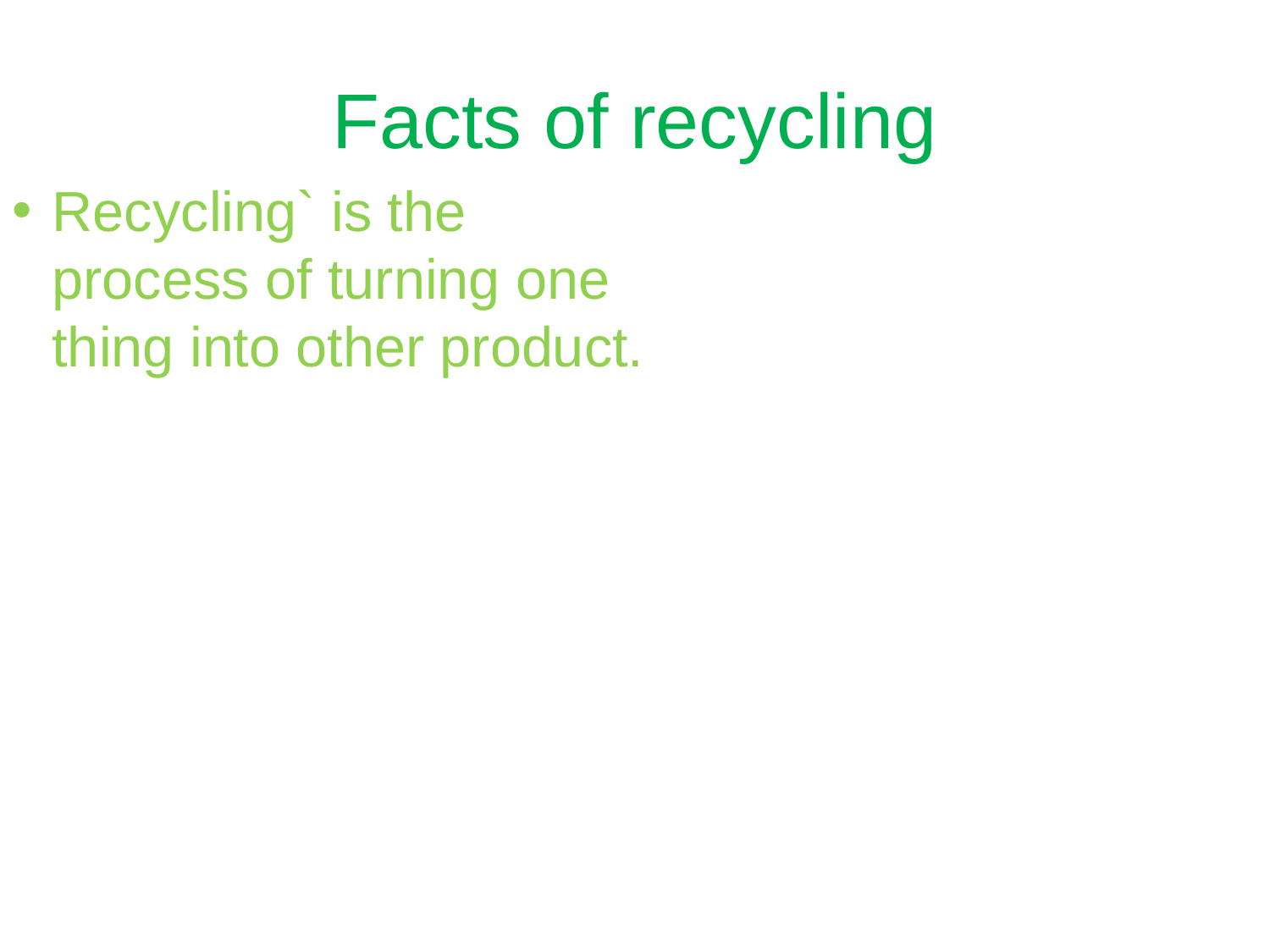

# Facts of recycling
Recycling` is the process of turning one  thing into other product.